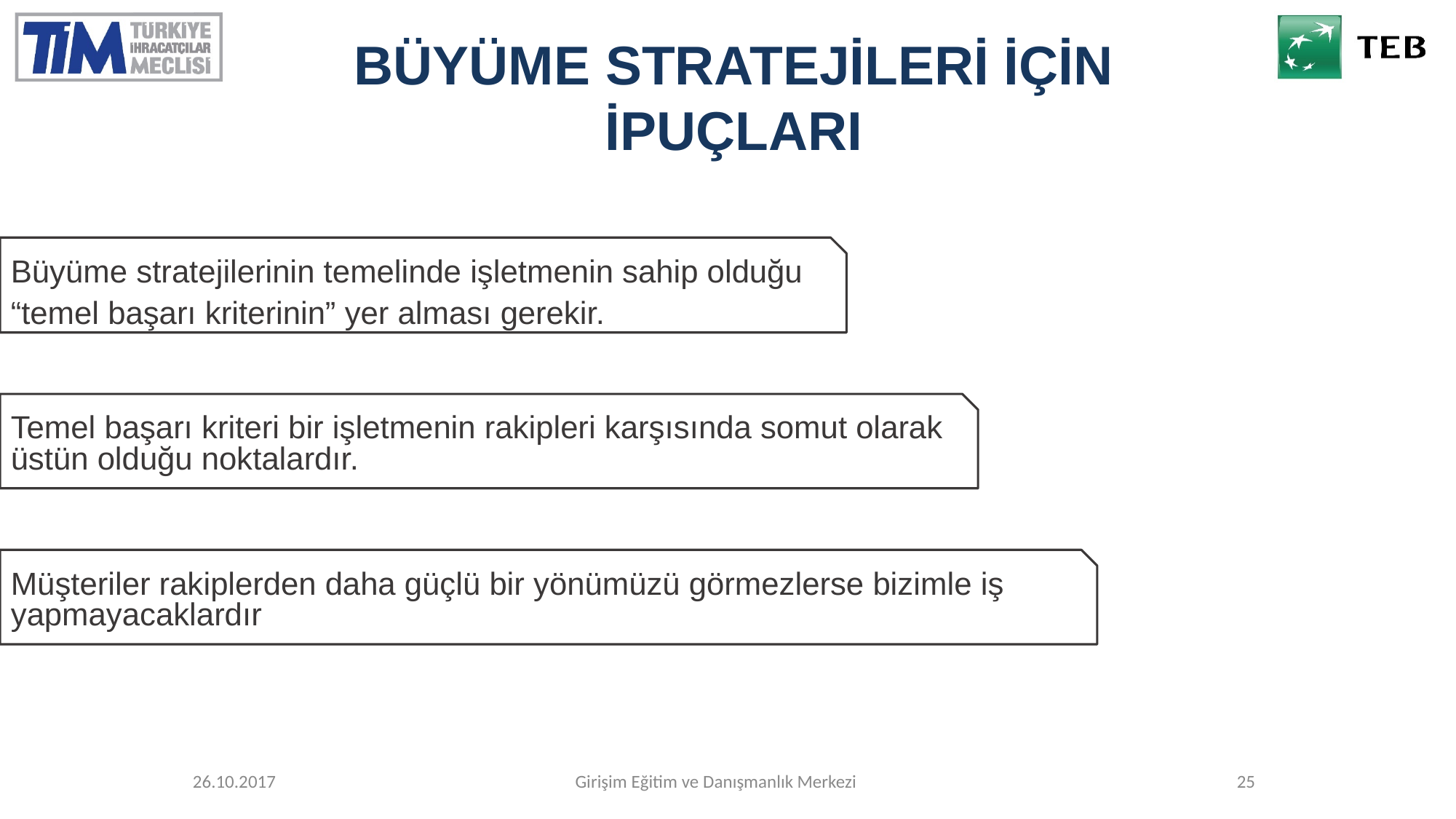

# BÜYÜME STRATEJİLERİ İÇİN İPUÇLARI
Büyüme stratejilerinin temelinde işletmenin sahip olduğu “temel başarı kriterinin” yer alması gerekir.
Temel başarı kriteri bir işletmenin rakipleri karşısında somut olarak üstün olduğu noktalardır.
Müşteriler rakiplerden daha güçlü bir yönümüzü görmezlerse bizimle iş yapmayacaklardır
26.10.2017
Girişim Eğitim ve Danışmanlık Merkezi
25